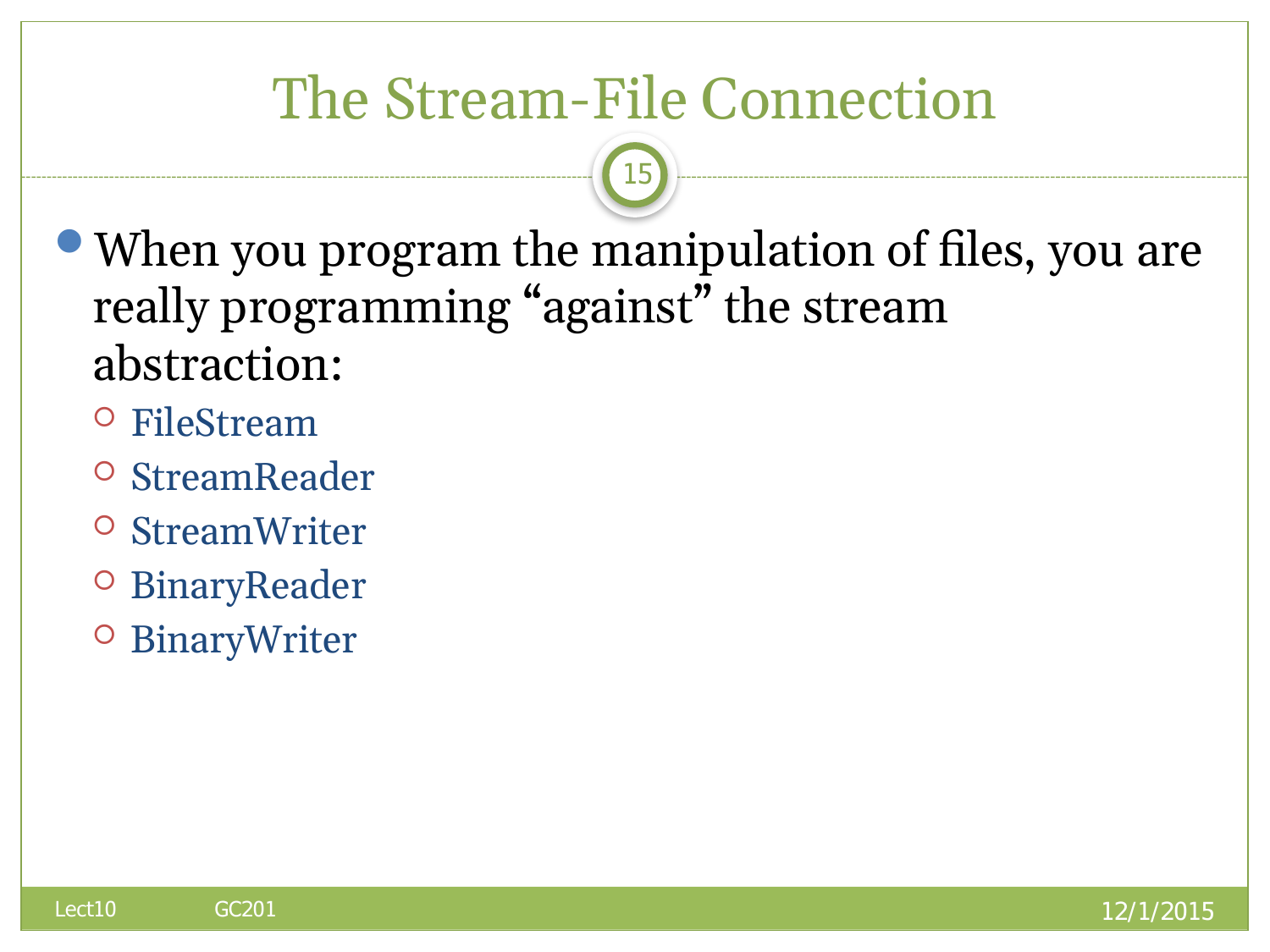

# The Stream-File Connection
15
When you program the manipulation of files, you are really programming “against” the stream abstraction:
FileStream
StreamReader
StreamWriter
BinaryReader
BinaryWriter

12/1/2015
Lect10               GC201